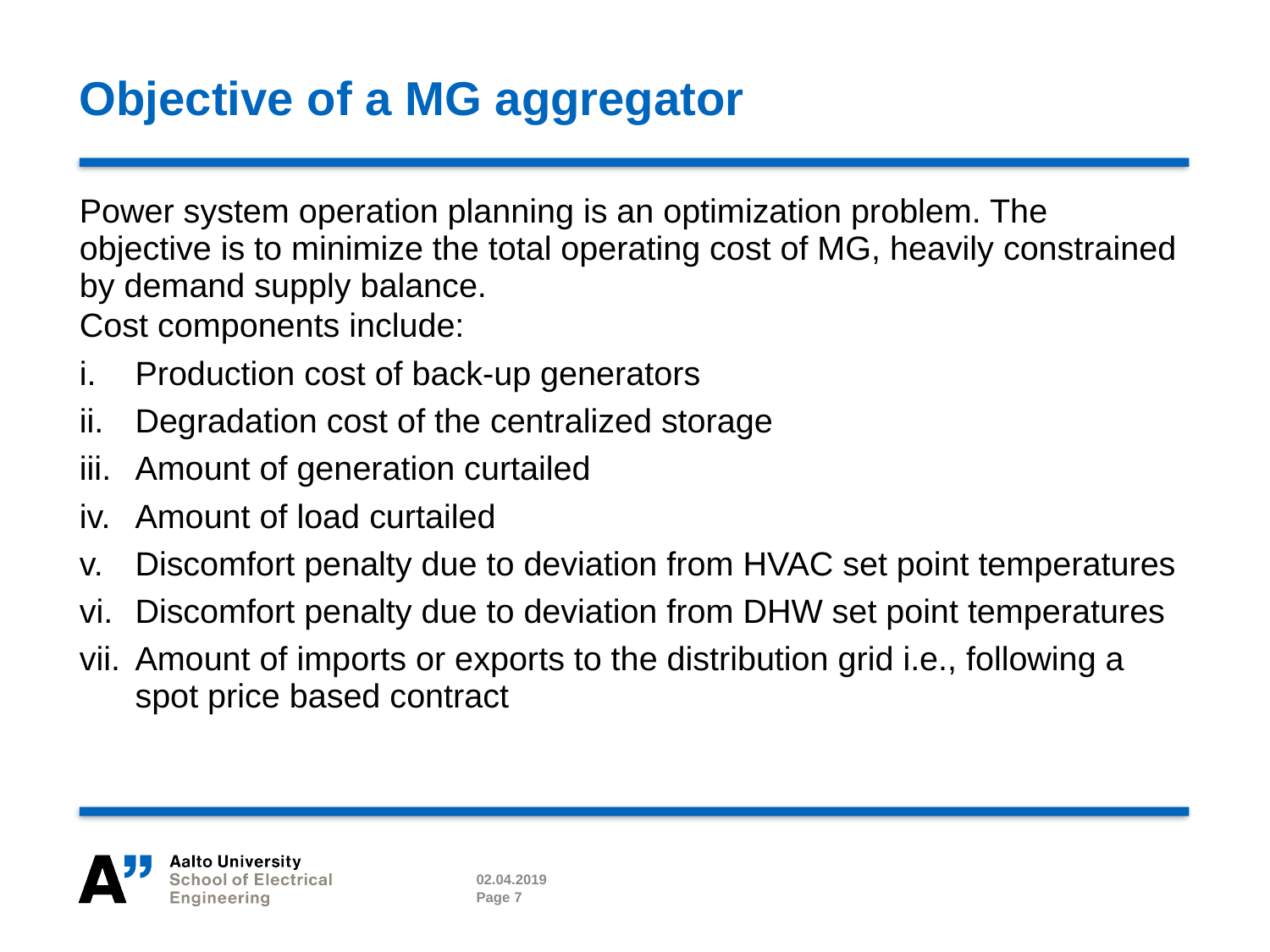

# Objective of a MG aggregator
Power system operation planning is an optimization problem. The objective is to minimize the total operating cost of MG, heavily constrained by demand supply balance.
Cost components include:
Production cost of back-up generators
Degradation cost of the centralized storage
Amount of generation curtailed
Amount of load curtailed
Discomfort penalty due to deviation from HVAC set point temperatures
Discomfort penalty due to deviation from DHW set point temperatures
Amount of imports or exports to the distribution grid i.e., following a spot price based contract

02.04.2019
Page 7